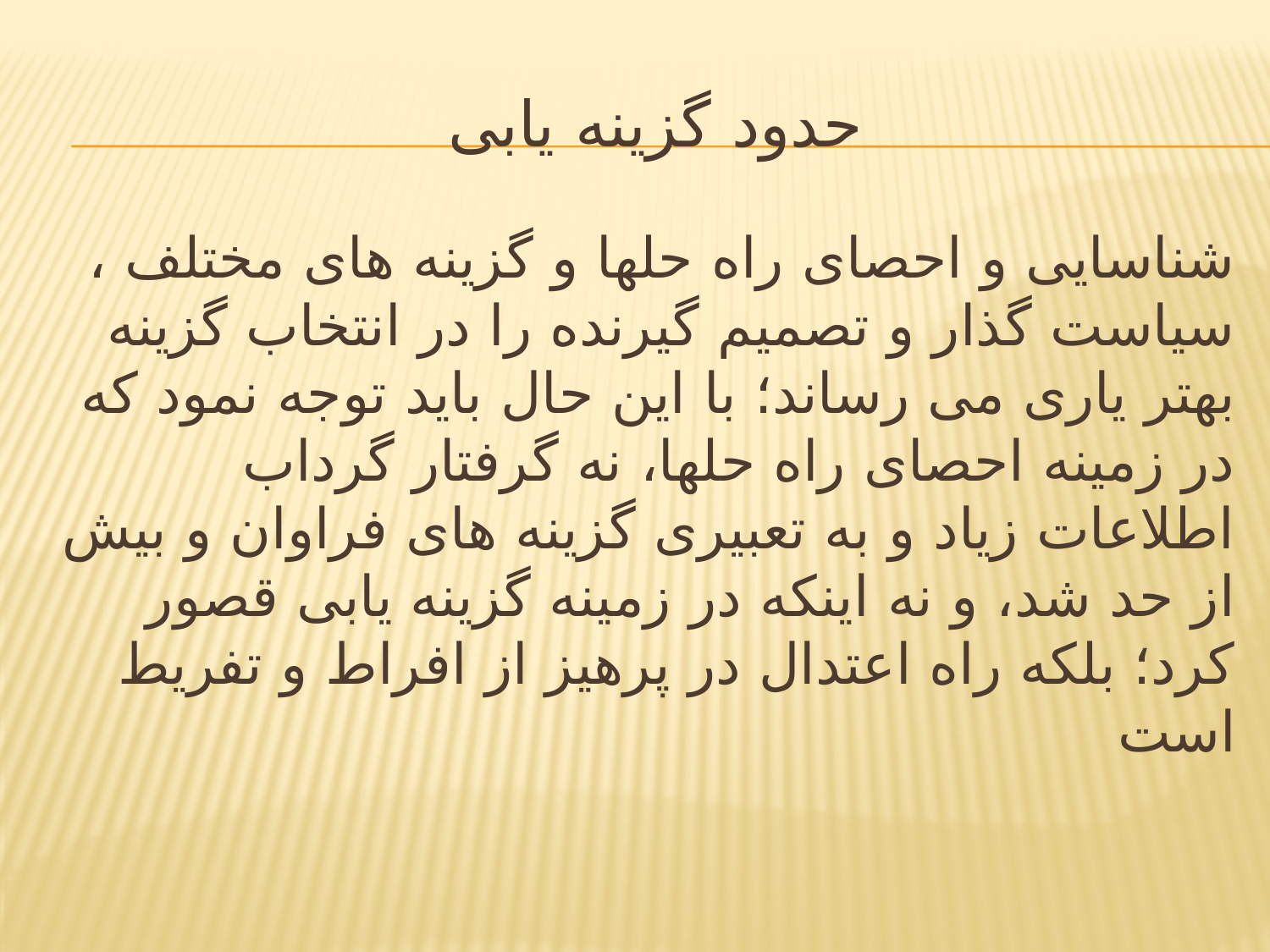

# حدود گزينه يابى
شناسايى و احصاى راه حلها و گزينه هاى مختلف ، سياست گذار و تصميم گيرنده را در انتخاب گزينه بهتر يارى مى رساند؛ با اين حال بايد توجه نمود كه در زمينه احصاى راه حلها، نه گرفتار گرداب اطلاعات زياد و به تعبيرى گزينه هاى فراوان و بيش از حد شد، و نه اينكه در زمينه گزينه يابى قصور كرد؛ بلكه راه اعتدال در پرهيز از افراط و تفريط است